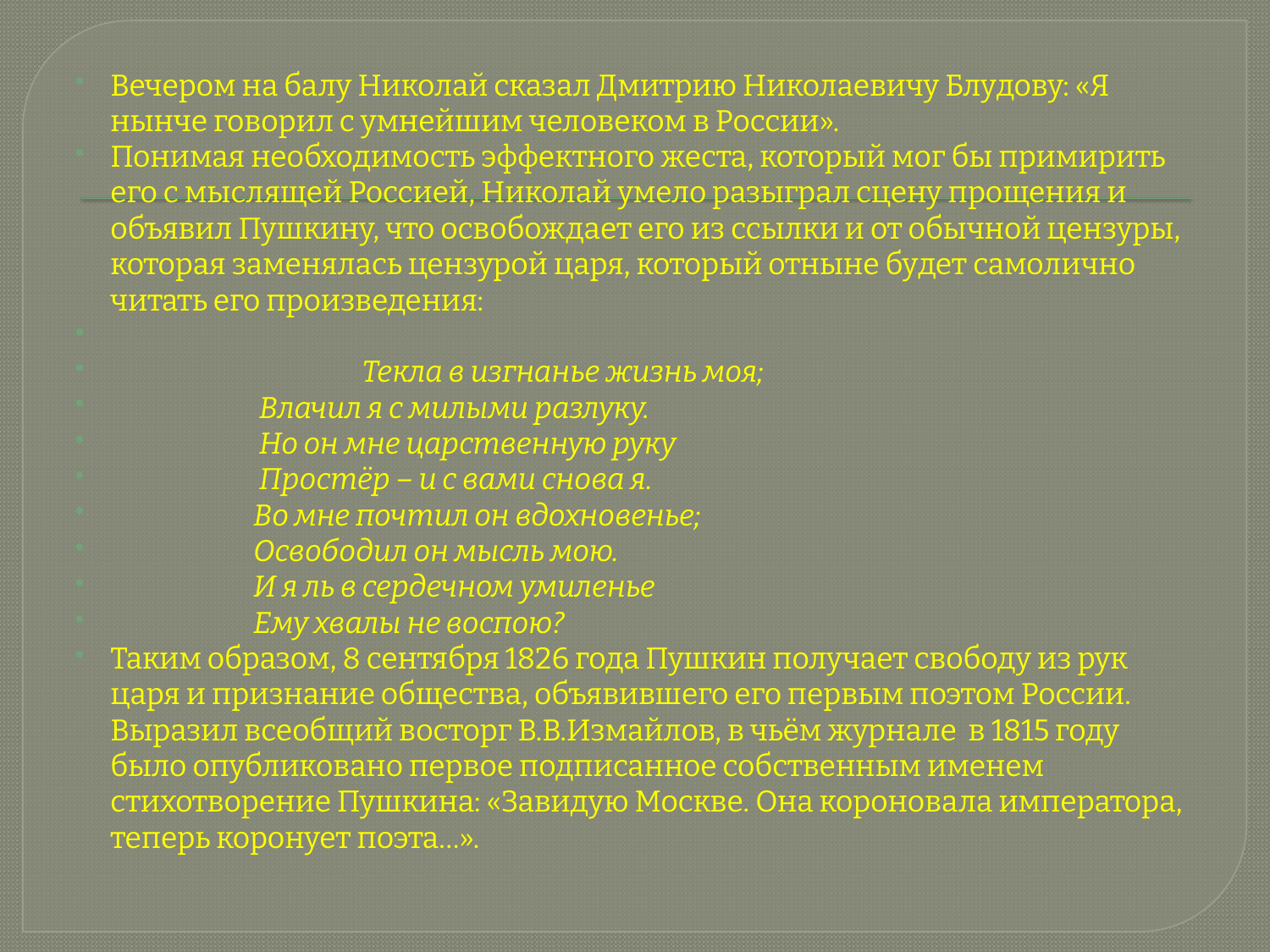

Вечером на балу Николай сказал Дмитрию Николаевичу Блудову: «Я нынче говорил с умнейшим человеком в России».
Понимая необходимость эффектного жеста, который мог бы примирить его с мыслящей Россией, Николай умело разыграл сцену прощения и объявил Пушкину, что освобождает его из ссылки и от обычной цензуры, которая заменялась цензурой царя, который отныне будет самолично читать его произведения:

                                            Текла в изгнанье жизнь моя;
                          Влачил я с милыми разлуку.
                          Но он мне царственную руку
                          Простёр – и с вами снова я.
                         Во мне почтил он вдохновенье;
                         Освободил он мысль мою.
                         И я ль в сердечном умиленье
                         Ему хвалы не воспою?
Таким образом, 8 сентября 1826 года Пушкин получает свободу из рук царя и признание общества, объявившего его первым поэтом России. Выразил всеобщий восторг В.В.Измайлов, в чьём журнале  в 1815 году было опубликовано первое подписанное собственным именем стихотворение Пушкина: «Завидую Москве. Она короновала императора, теперь коронует поэта…».